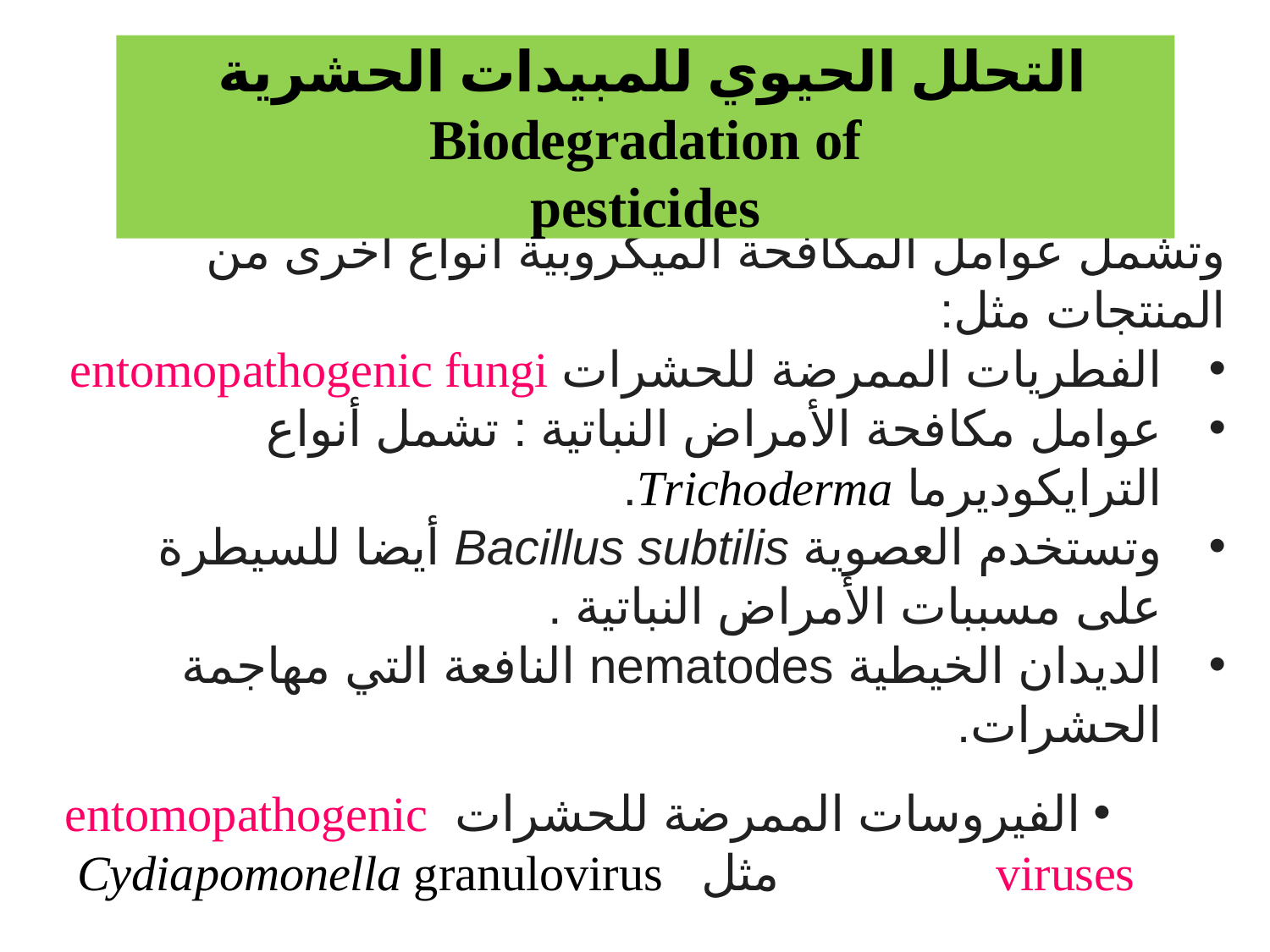

# التحلل الحيوي للمبيدات الحشرية Biodegradation of
pesticides
وتشمل عوامل المكافحة الميكروبية أنواع أخرى من المنتجات مثل:
الفطريات الممرضة للحشرات entomopathogenic fungi
عوامل مكافحة الأمراض النباتية : تشمل أنواع الترايكوديرما Trichoderma.
وتستخدم العصوية Bacillus subtilis أيضا للسيطرة على مسببات الأمراض النباتية .
الديدان الخيطية nematodes النافعة التي مهاجمة الحشرات.
الفيروسات الممرضة للحشرات  entomopathogenic	viruses	مثل 	pomonella granulovirus  	Cydia